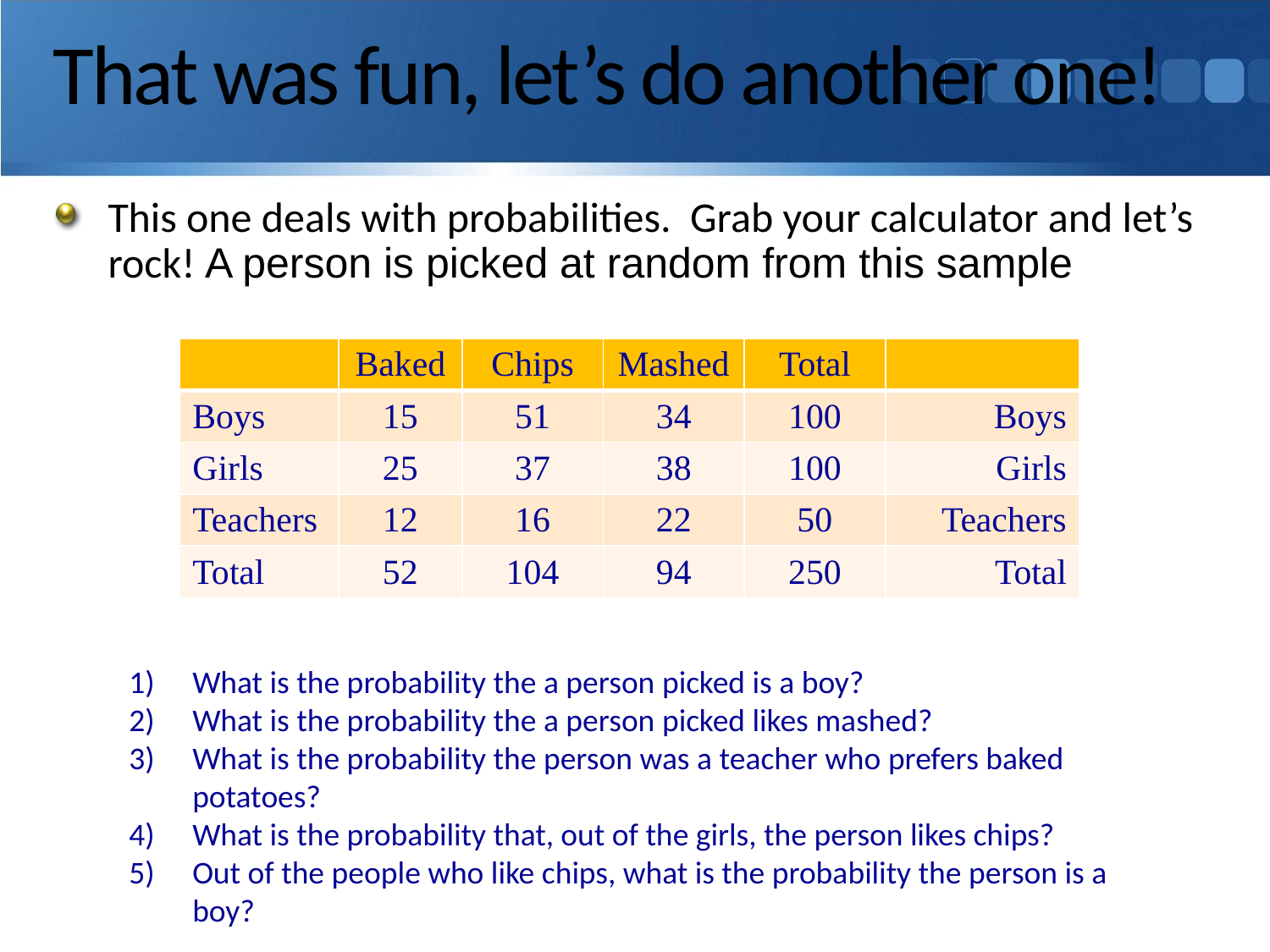

# That was fun, let’s do another one!
This one deals with probabilities.  Grab your calculator and let’s rock! A person is picked at random from this sample
|  | Baked | Chips | Mashed | Total |  |
| --- | --- | --- | --- | --- | --- |
| Boys | 15 | 51 | 34 | 100 | Boys |
| Girls | 25 | 37 | 38 | 100 | Girls |
| Teachers | 12 | 16 | 22 | 50 | Teachers |
| Total | 52 | 104 | 94 | 250 | Total |
What is the probability the a person picked is a boy?
What is the probability the a person picked likes mashed?
What is the probability the person was a teacher who prefers baked potatoes?
What is the probability that, out of the girls, the person likes chips?
Out of the people who like chips, what is the probability the person is a boy?